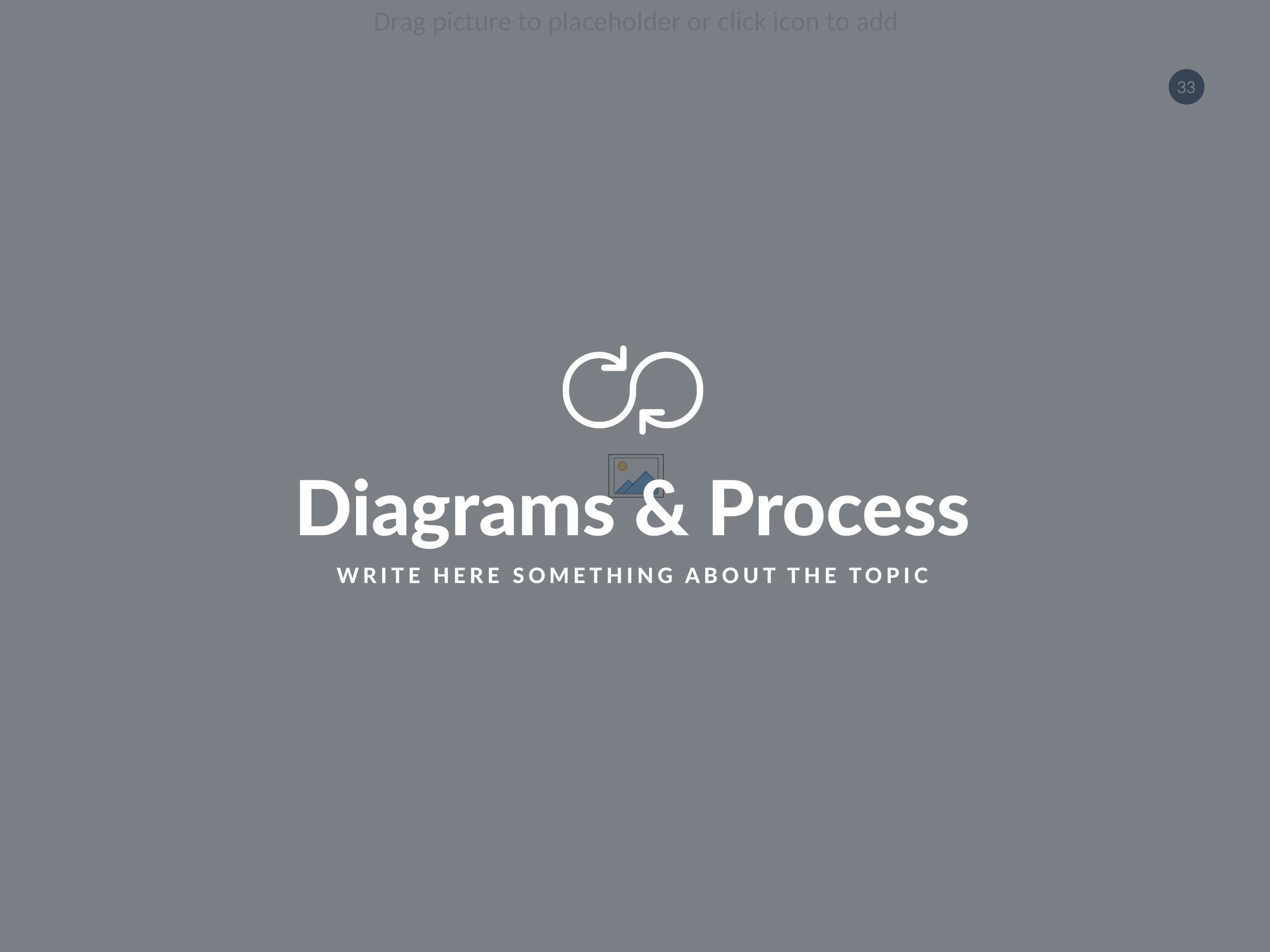

Diagrams & Process
WRITE HERE SOMETHING ABOUT THE TOPIC